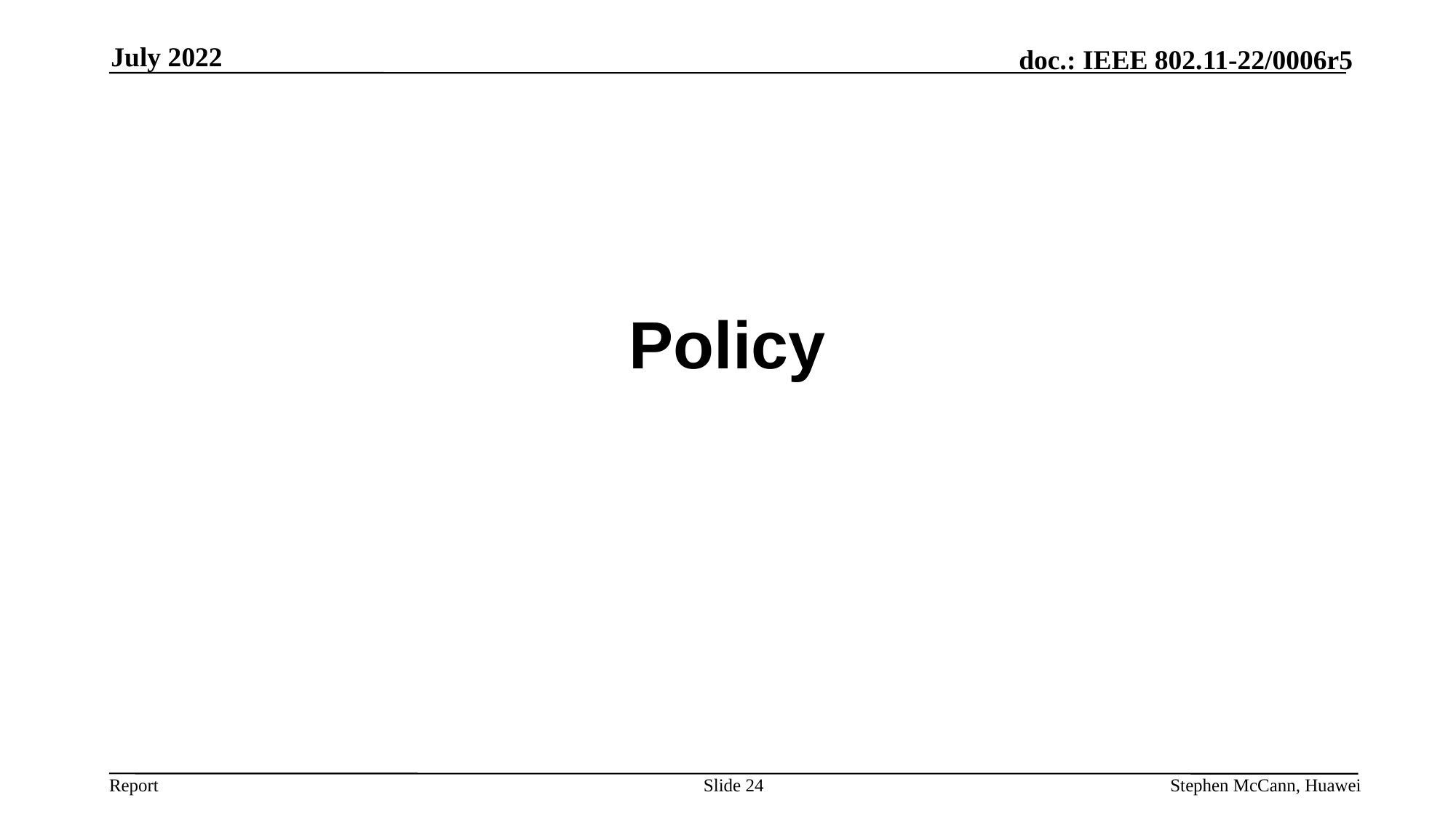

July 2022
# Policy
Slide 24
Stephen McCann, Huawei